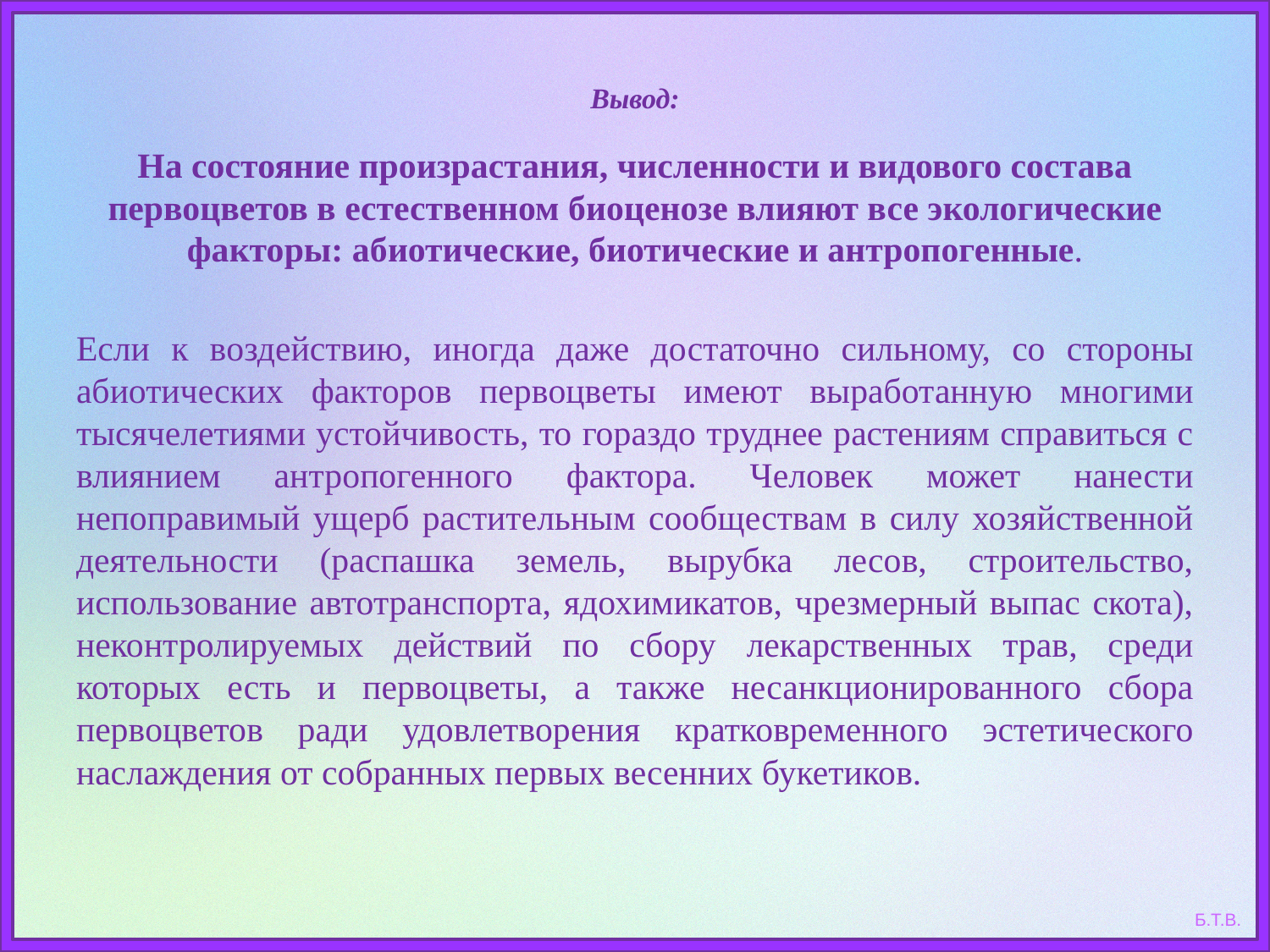

# Вывод:
На состояние произрастания, численности и видового состава первоцветов в естественном биоценозе влияют все экологические факторы: абиотические, биотические и антропогенные.

Если к воздействию, иногда даже достаточно сильному, со стороны абиотических факторов первоцветы имеют выработанную многими тысячелетиями устойчивость, то гораздо труднее растениям справиться с влиянием антропогенного фактора. Человек может нанести непоправимый ущерб растительным сообществам в силу хозяйственной деятельности (распашка земель, вырубка лесов, строительство, использование автотранспорта, ядохимикатов, чрезмерный выпас скота), неконтролируемых действий по сбору лекарственных трав, среди которых есть и первоцветы, а также несанкционированного сбора первоцветов ради удовлетворения кратковременного эстетического наслаждения от собранных первых весенних букетиков.